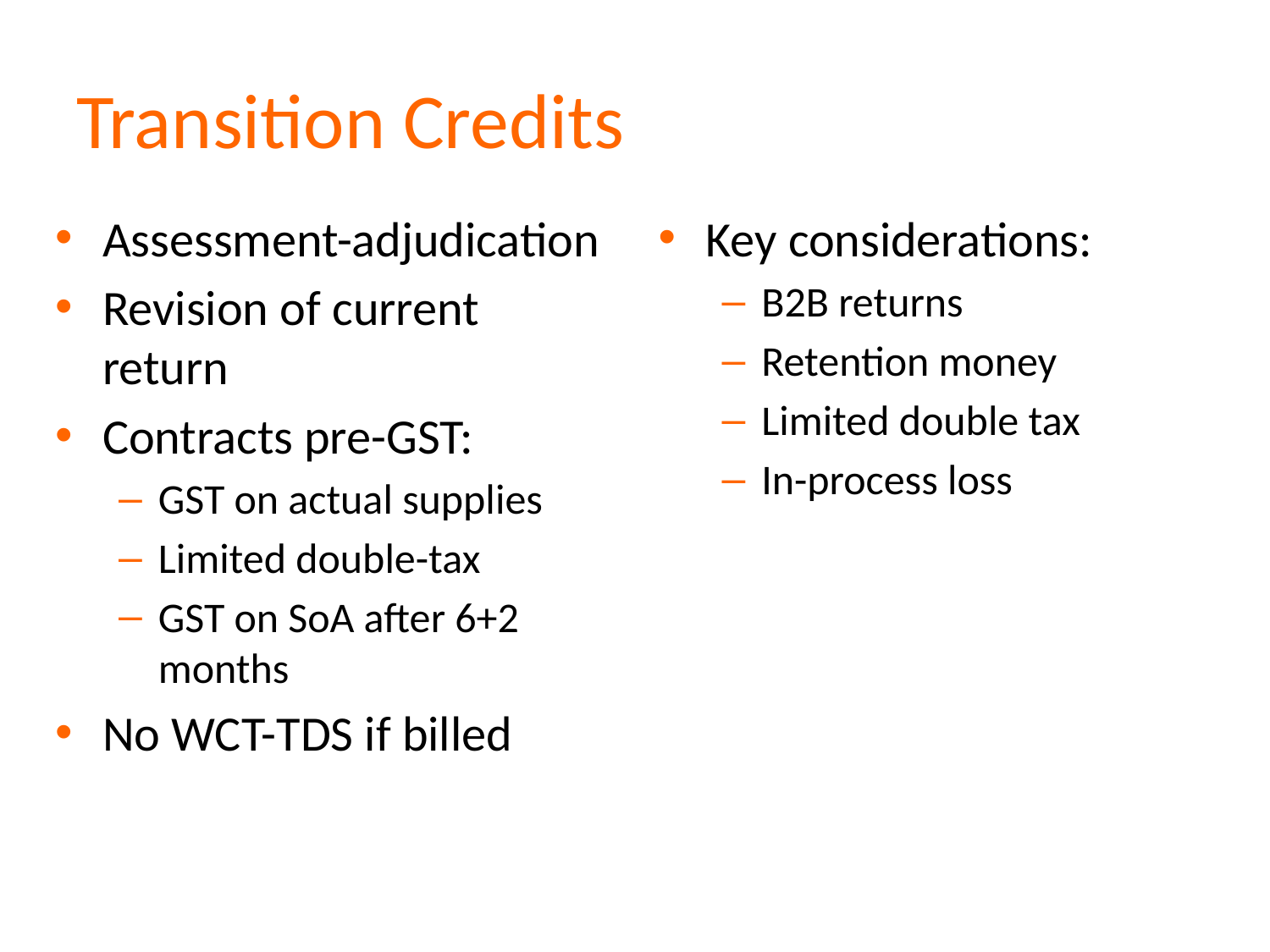

# Transition Credits
Assessment-adjudication
Revision of current return
Contracts pre-GST:
GST on actual supplies
Limited double-tax
GST on SoA after 6+2 months
No WCT-TDS if billed
Key considerations:
B2B returns
Retention money
Limited double tax
In-process loss